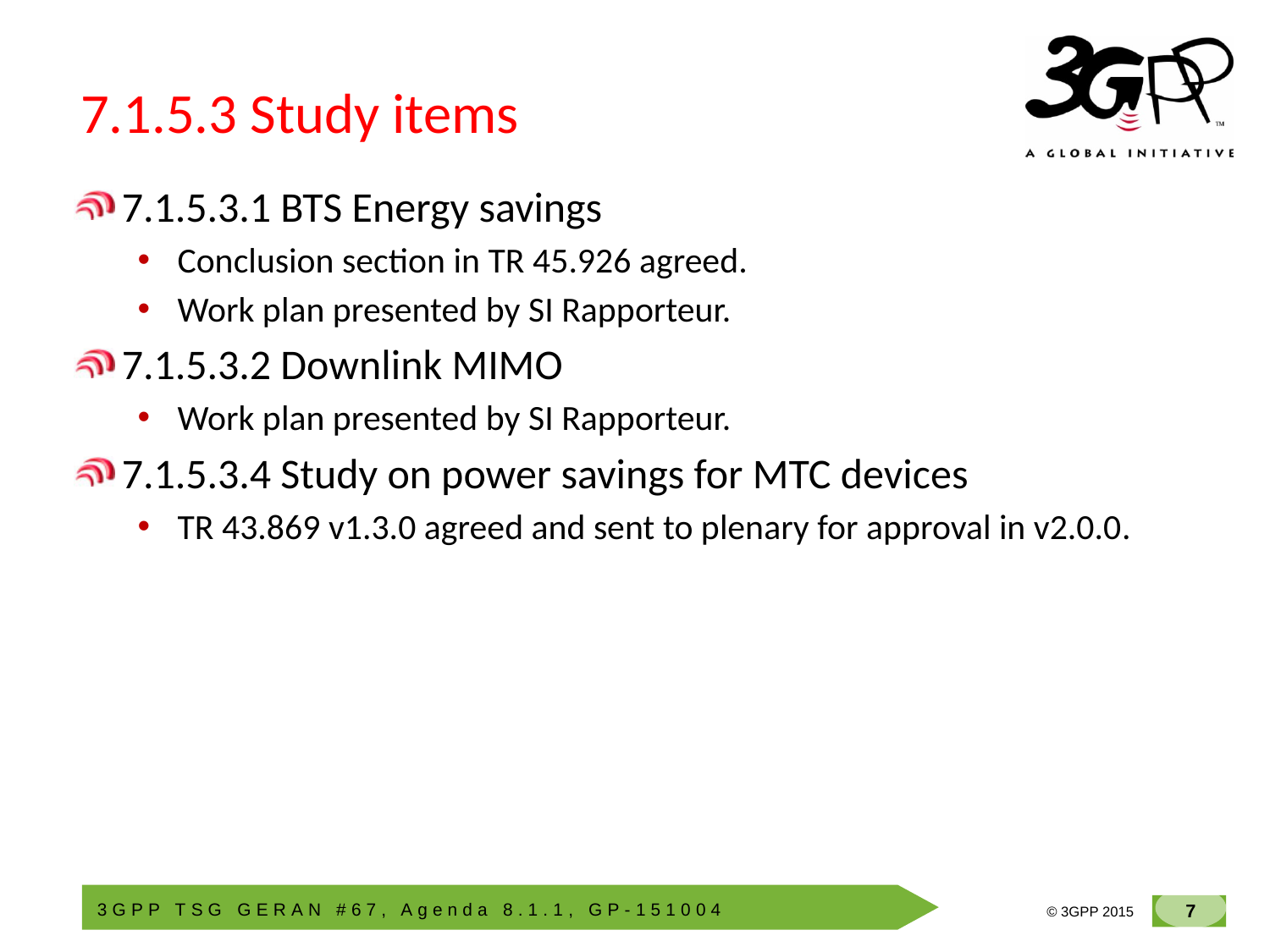

# 7.1.5.3 Study items
7.1.5.3.1 BTS Energy savings
Conclusion section in TR 45.926 agreed.
Work plan presented by SI Rapporteur.
7.1.5.3.2 Downlink MIMO
Work plan presented by SI Rapporteur.
7.1.5.3.4 Study on power savings for MTC devices
TR 43.869 v1.3.0 agreed and sent to plenary for approval in v2.0.0.